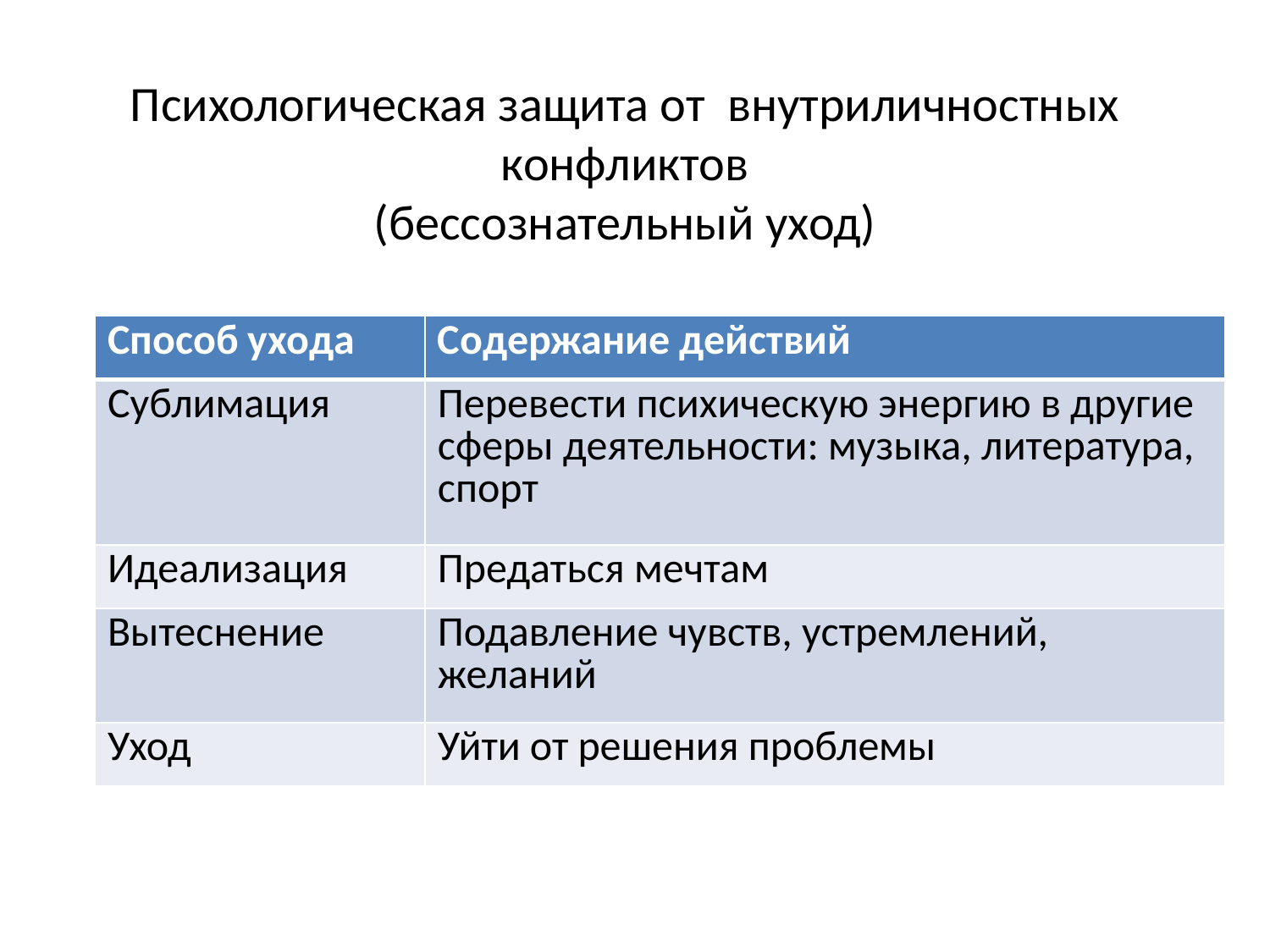

Психологическая защита от  внутриличностных конфликтов
(бессознательный уход)
| Способ ухода | Содержание действий |
| --- | --- |
| Сублимация | Перевести психическую энергию в другие сферы деятельности: музыка, литература, спорт |
| Идеализация | Предаться мечтам |
| Вытеснение | Подавление чувств, устремлений, желаний |
| Уход | Уйти от решения проблемы |